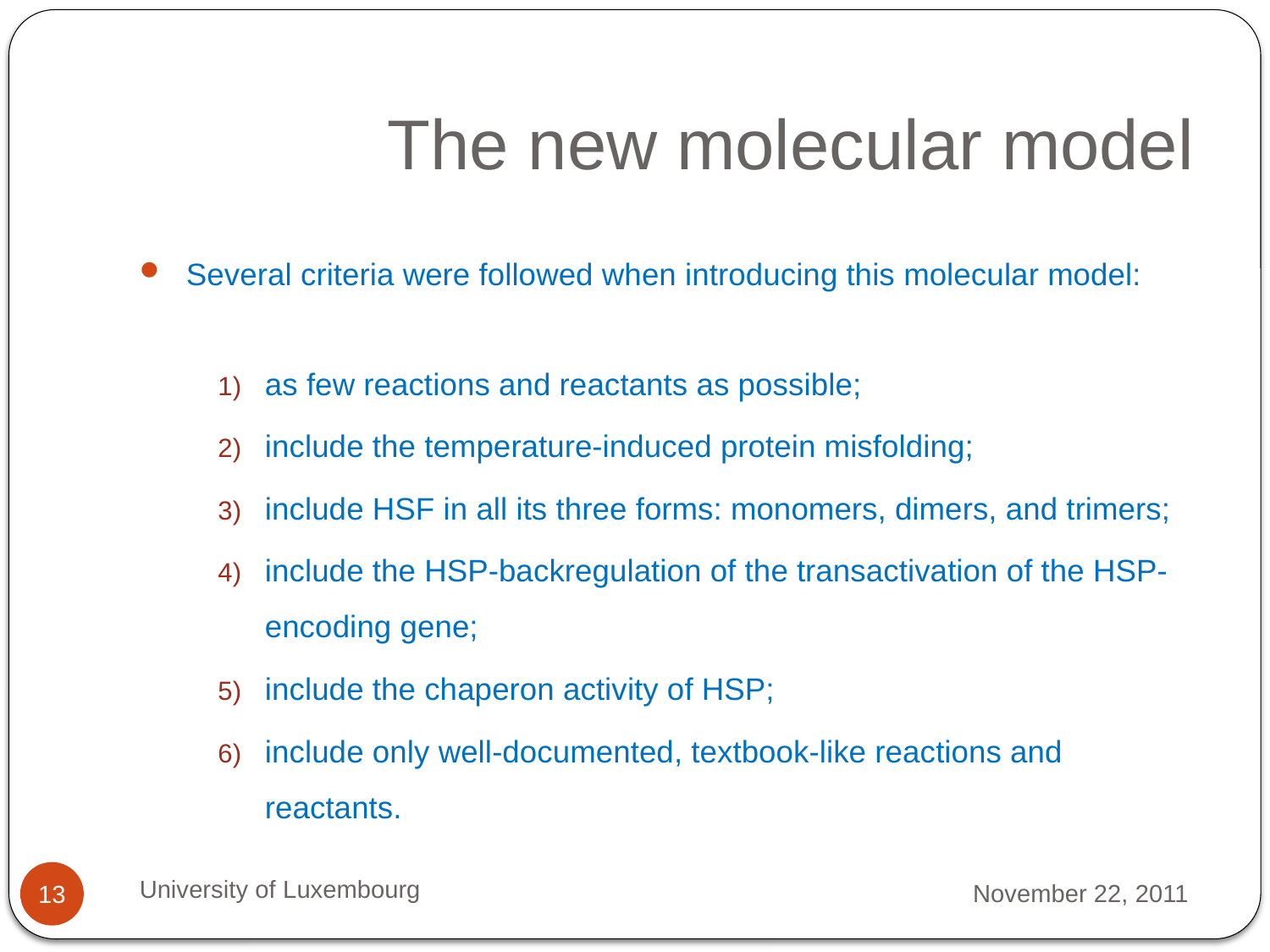

# The new molecular model

Several criteria were followed when introducing this molecular model:

as few reactions and reactants as possible;
include the temperature-induced protein misfolding;
include HSF in all its three forms: monomers, dimers, and trimers;
include the HSP-backregulation of the transactivation of the HSP-encoding gene;
include the chaperon activity of HSP;
include only well-documented, textbook-like reactions and reactants.
University of Luxembourg
November 22, 2011
13